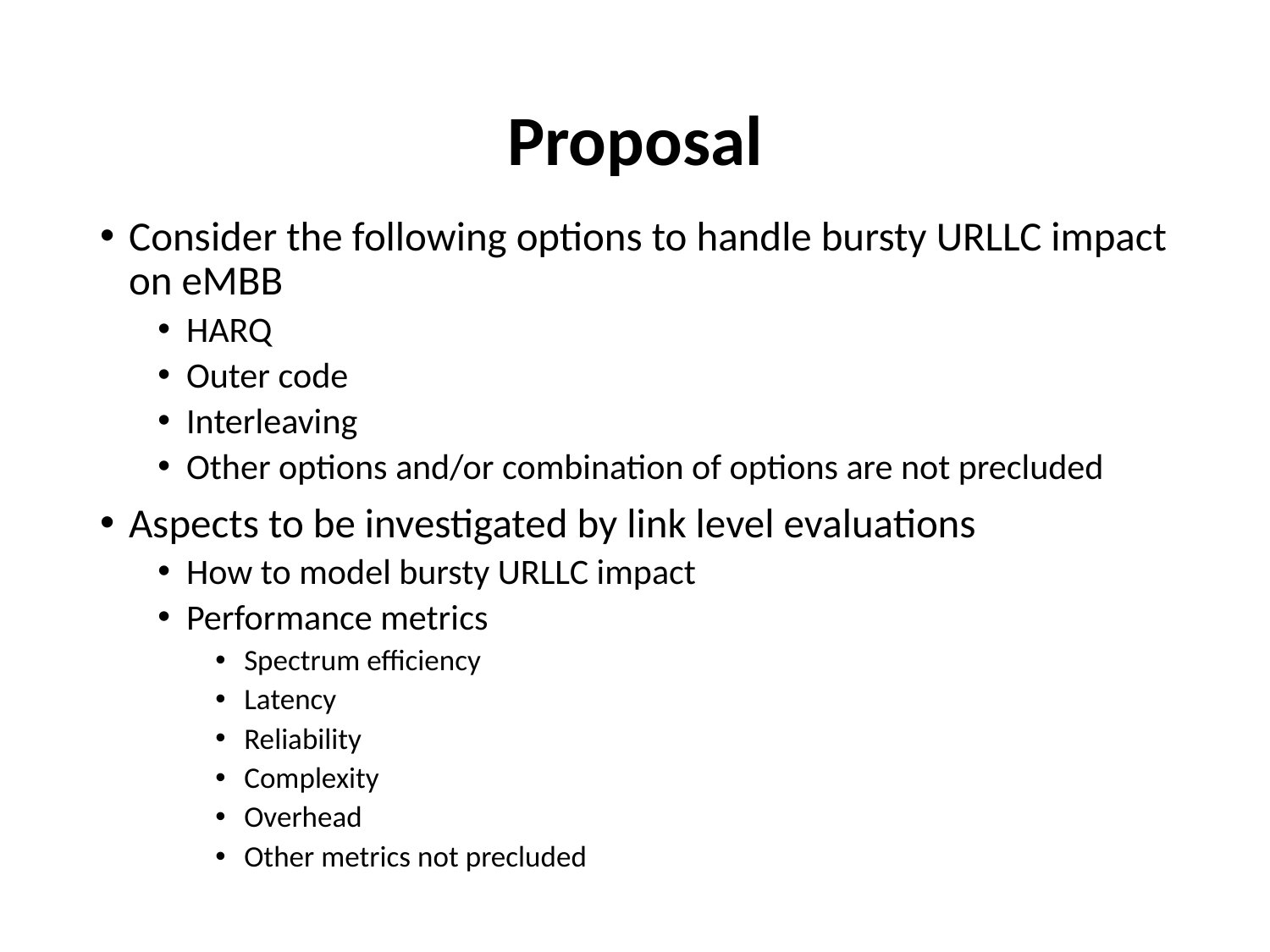

# Proposal
Consider the following options to handle bursty URLLC impact on eMBB
HARQ
Outer code
Interleaving
Other options and/or combination of options are not precluded
Aspects to be investigated by link level evaluations
How to model bursty URLLC impact
Performance metrics
Spectrum efficiency
Latency
Reliability
Complexity
Overhead
Other metrics not precluded